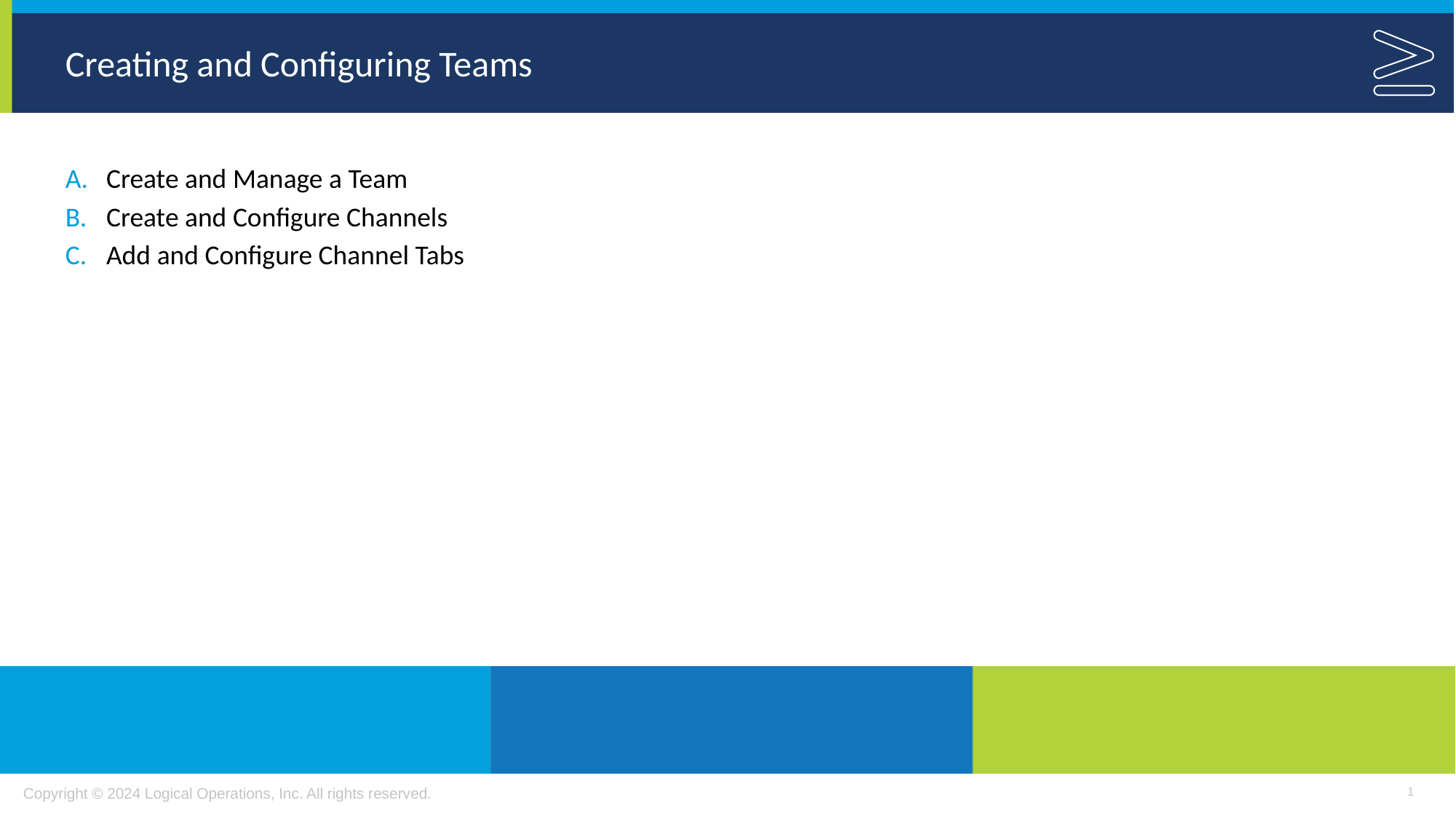

# Creating and Configuring Teams
Create and Manage a Team
Create and Configure Channels
Add and Configure Channel Tabs
1